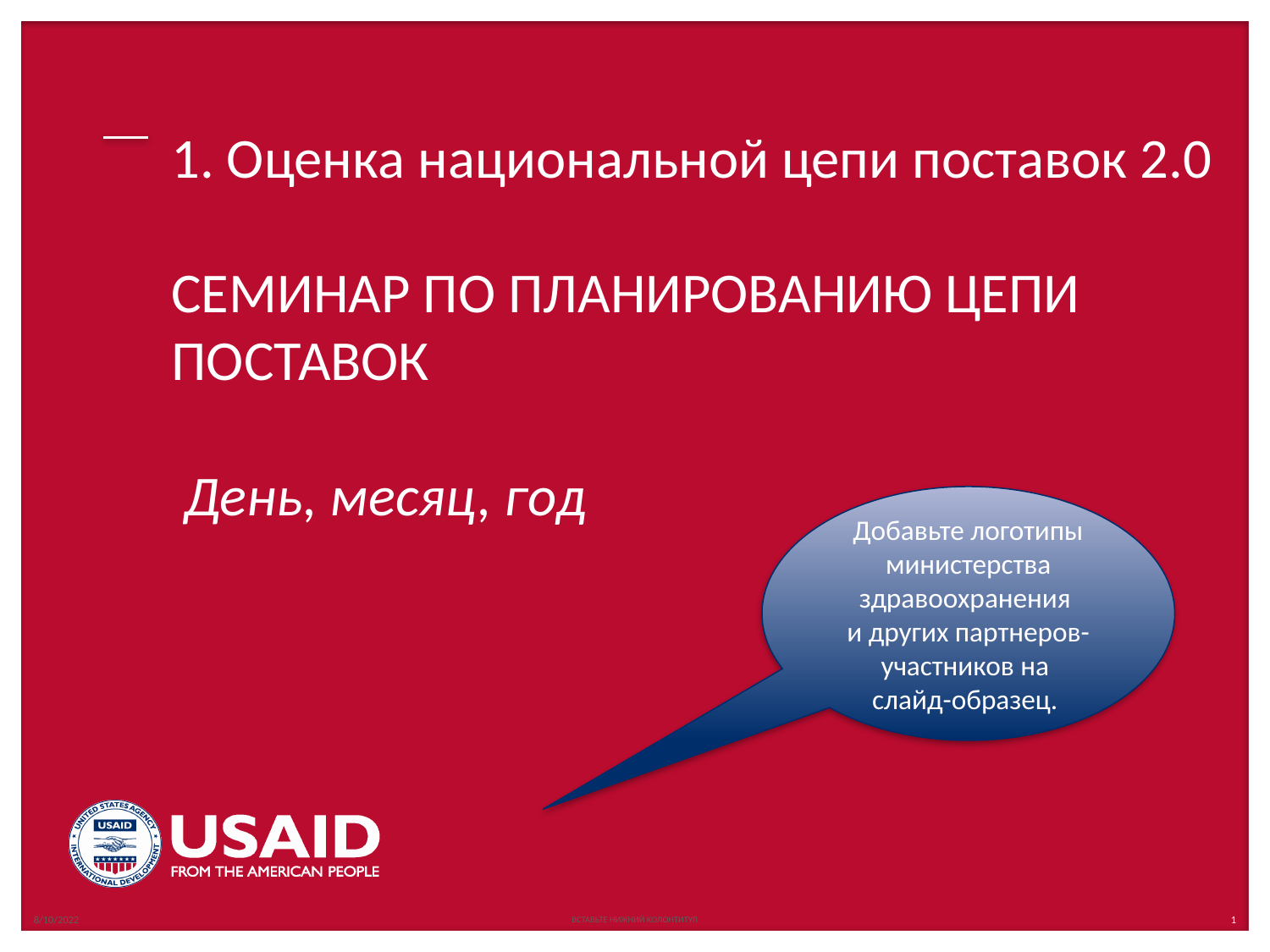

# 1. Оценка национальной цепи поставок 2.0 СЕМИНАР ПО ПЛАНИРОВАНИЮ ЦЕПИ ПОСТАВОК День, месяц, год
Добавьте логотипы министерства здравоохранения
и других партнеров-участников на
слайд-образец.
8/10/2022
1
ВСТАВЬТЕ НИЖНИЙ КОЛОНТИТУЛ